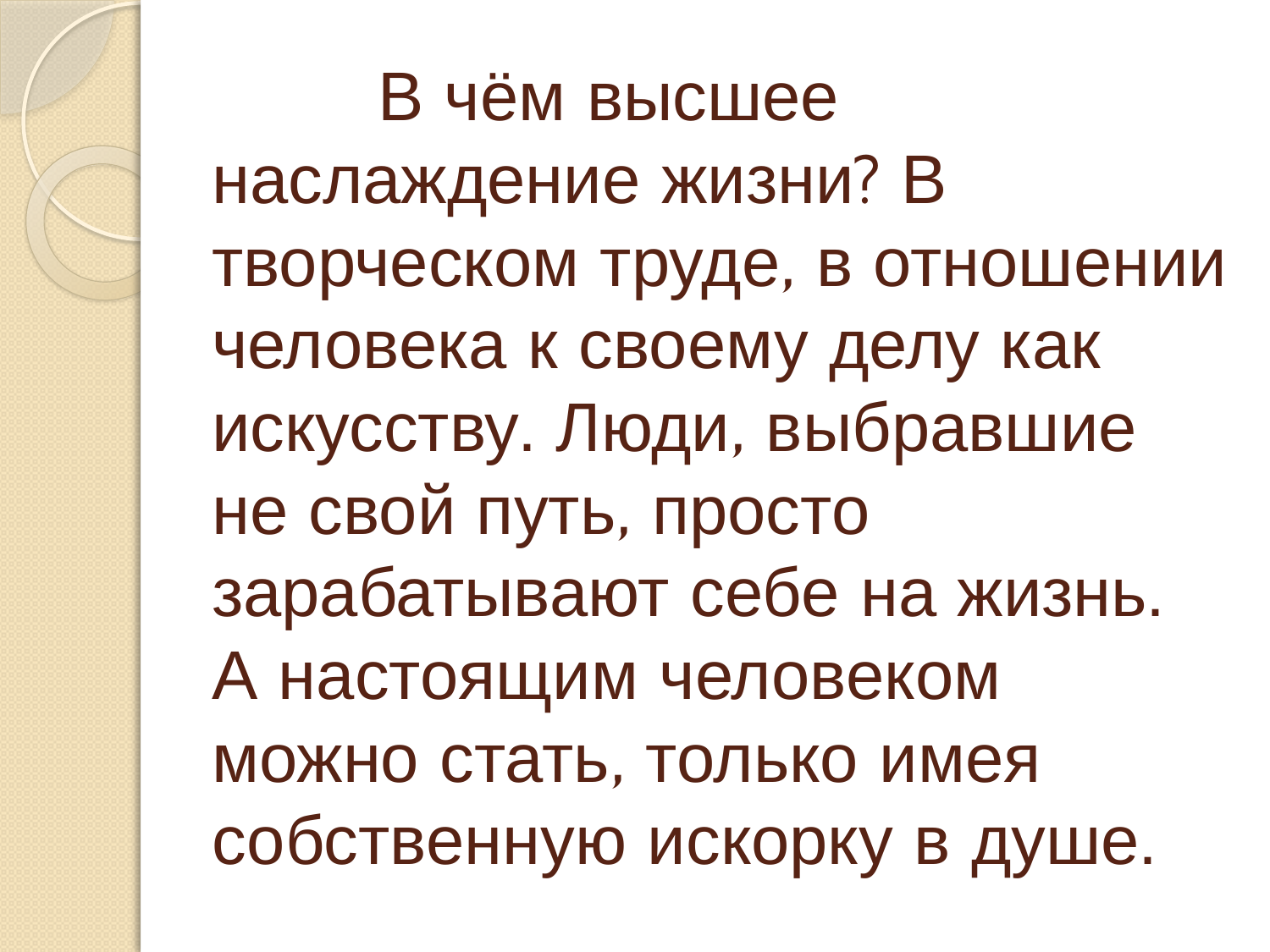

# В чём высшее наслаждение жизни? В творческом труде, в отношении человека к своему делу как искусству. Люди, выбравшие не свой путь, просто зарабатывают себе на жизнь. А настоящим человеком можно стать, только имея собственную искорку в душе.